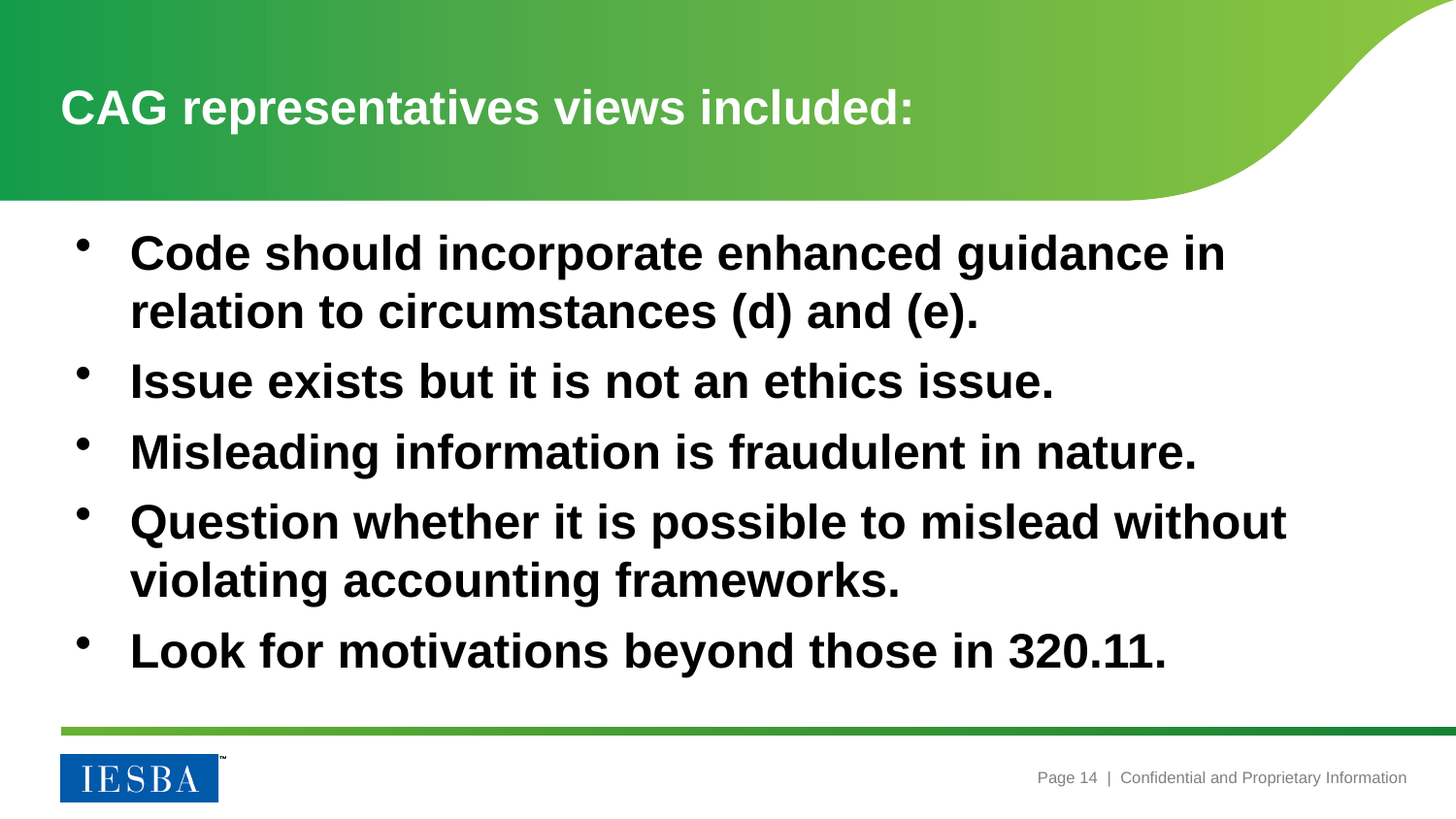

# CAG representatives views included:
Code should incorporate enhanced guidance in relation to circumstances (d) and (e).
Issue exists but it is not an ethics issue.
Misleading information is fraudulent in nature.
Question whether it is possible to mislead without violating accounting frameworks.
Look for motivations beyond those in 320.11.